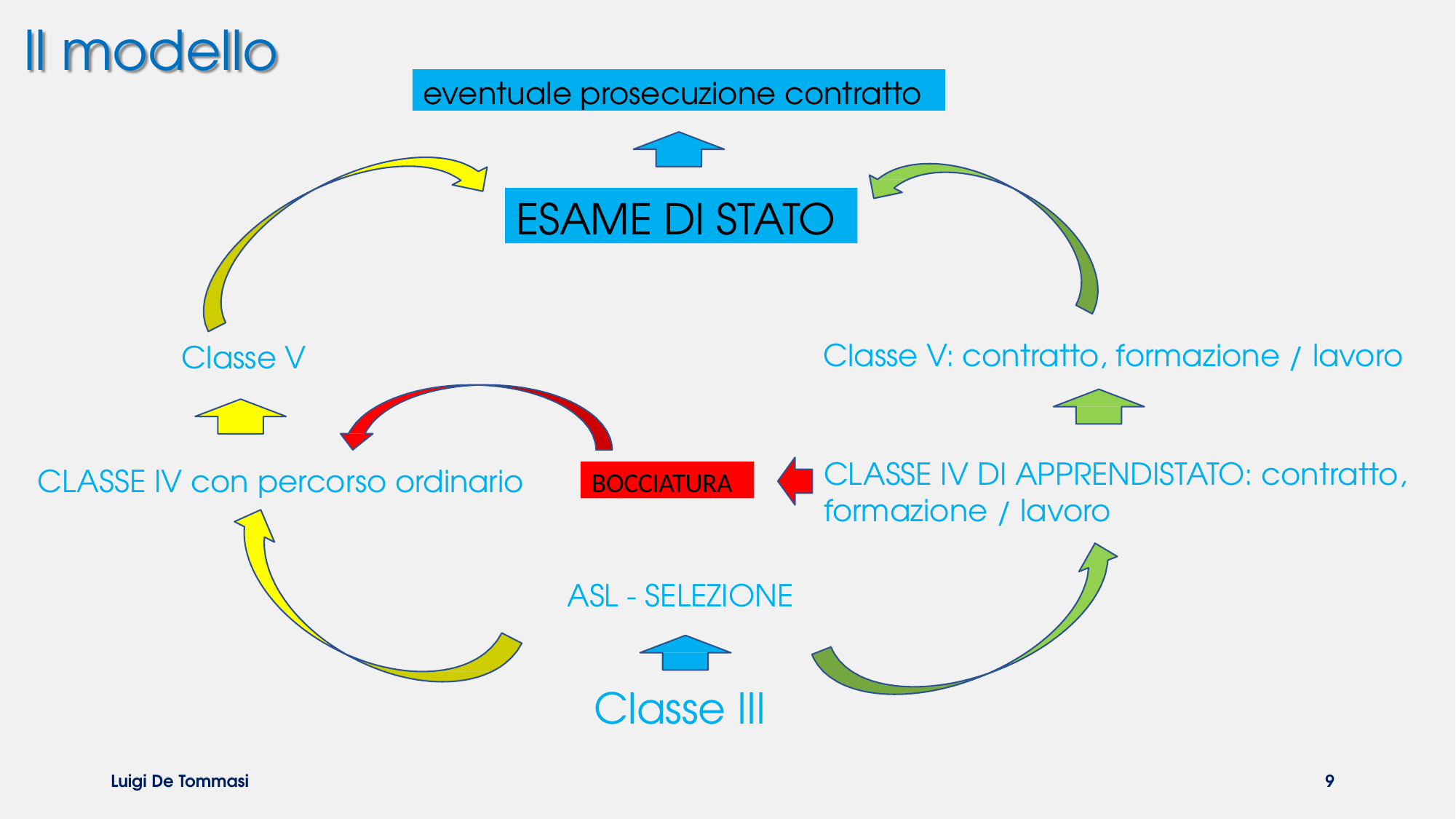

# Il modello
eventuale prosecuzione contratto

ESAME DI STATO
Classe V: contratto, formazione / lavoro
Classe V

CLASSE IV DI APPRENDISTATO: contratto,
formazione / lavoro

CLASSE IV con percorso ordinario
BOCCIATURA

ASL - SELEZIONE

Classe III

Luigi De Tommasi
9